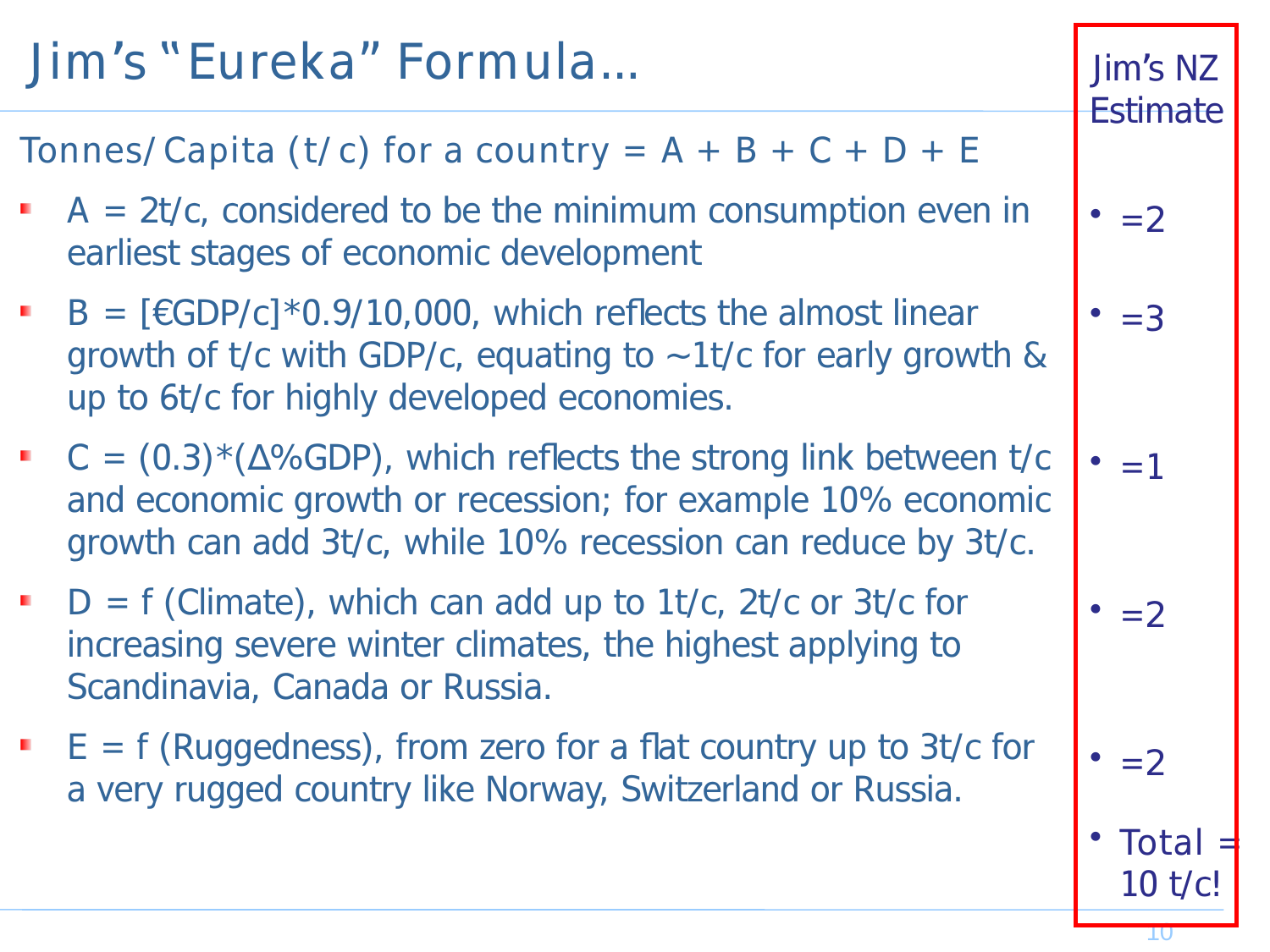

Jim’s “Eureka” Formula…

Jim’s NZ   Estimate

=2

=3

=1

=2

=2

Total = 10 t/c!
Tonnes/Capita (t/c) for a country = A + B + C + D + E
A = 2t/c, considered to be the minimum consumption even in earliest stages of economic development
B = [€GDP/c]*0.9/10,000, which reflects the almost linear growth of t/c with GDP/c, equating to ~1t/c for early growth & up to 6t/c for highly developed economies.
C = (0.3)*(∆%GDP), which reflects the strong link between t/c and economic growth or recession; for example 10% economic growth can add 3t/c, while 10% recession can reduce by 3t/c.
D = f (Climate), which can add up to 1t/c, 2t/c or 3t/c for increasing severe winter climates, the highest applying to Scandinavia, Canada or Russia.
E = f (Ruggedness), from zero for a flat country up to 3t/c for a very rugged country like Norway, Switzerland or Russia.